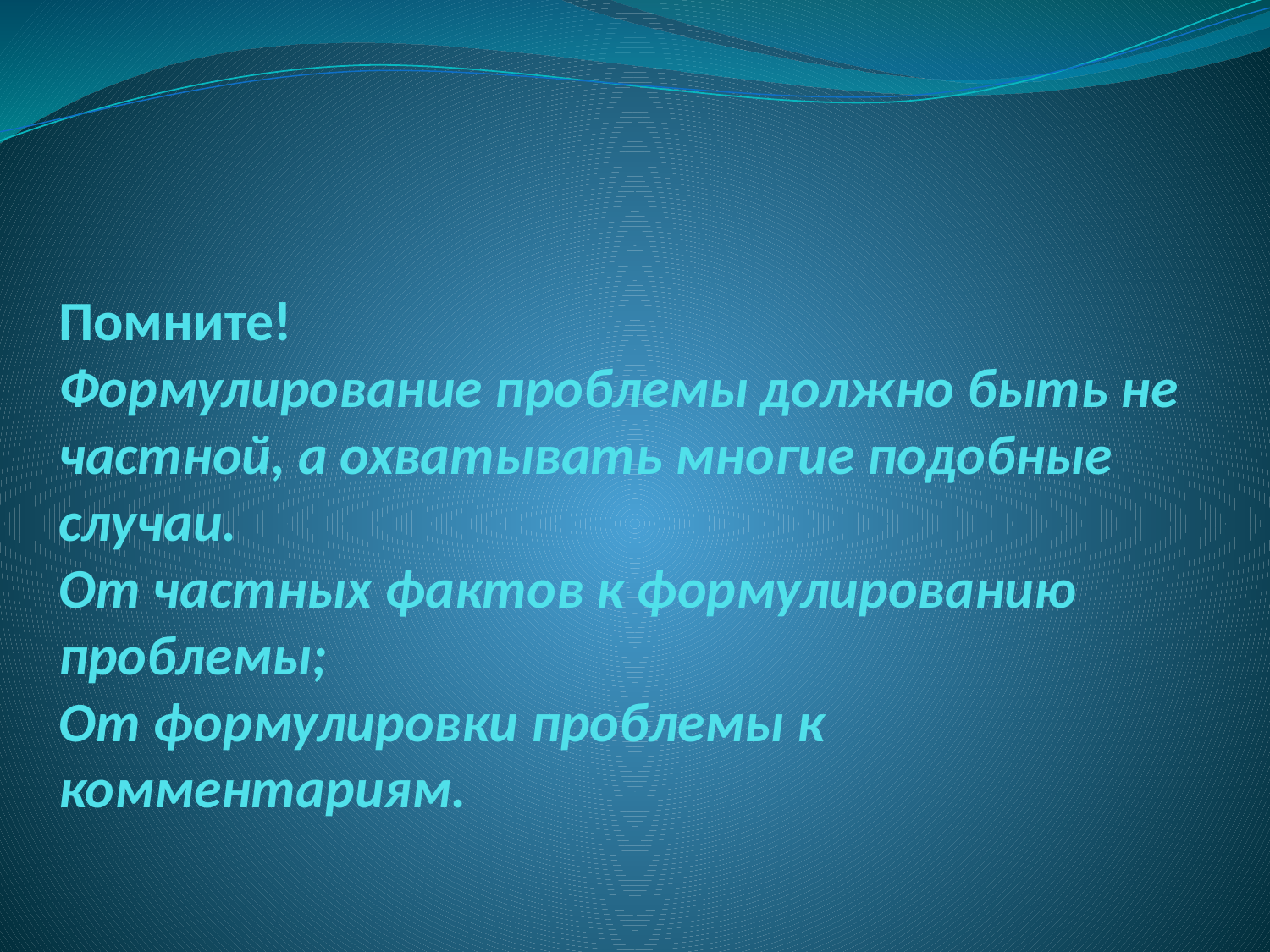

# Помните! Формулирование проблемы должно быть не частной, а охватывать многие подобные случаи. От частных фактов к формулированию проблемы; От формулировки проблемы к комментариям.